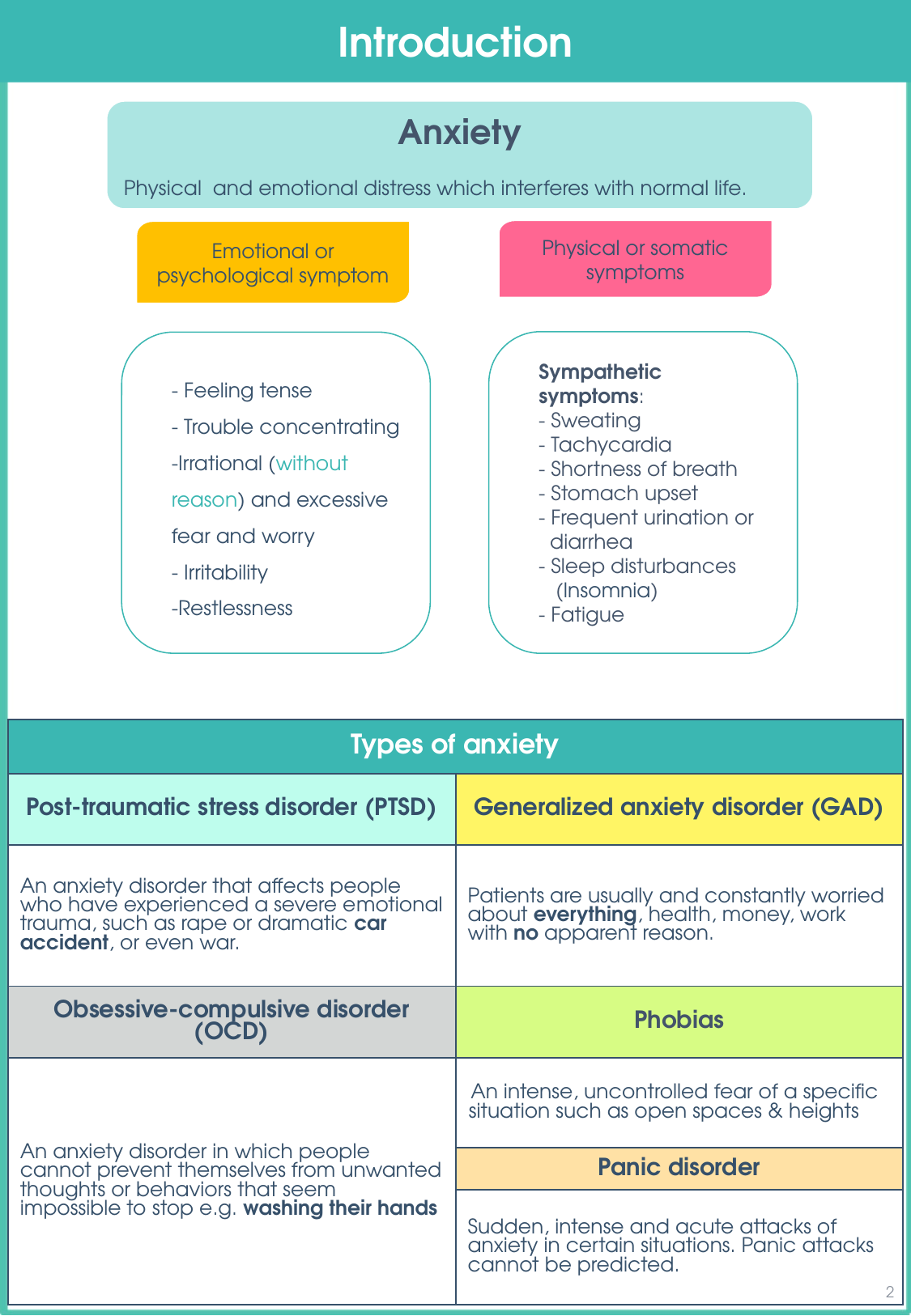

Introduction
Anxiety

Physical  and emotional distress which interferes with normal life.
Physical or somatic symptoms
Emotional or psychological symptom
Sympathetic symptoms:
    - Sweating
    - Tachycardia
    - Shortness of breath
    - Stomach upset
    - Frequent urination or
      diarrhea
    - Sleep disturbances
       (Insomnia)
    - Fatigue
- Feeling tense
- Trouble concentrating
-Irrational (without reason) and excessive fear and worry
- Irritability
-Restlessness
| Types of anxiety |  |
| --- | --- |
| Post-traumatic stress disorder (PTSD) | Generalized anxiety disorder (GAD) |
| An anxiety disorder that affects people who have experienced a severe emotional trauma, such as rape or dramatic car accident, or even war. | Patients are usually and constantly worried about everything, health, money, work with no apparent reason. |
| Obsessive-compulsive disorder (OCD) | Phobias |
| An anxiety disorder in which people cannot prevent themselves from unwanted thoughts or behaviors that seem impossible to stop e.g. washing their hands | An intense, uncontrolled fear of a specific situation such as open spaces & heights |
|  | Panic disorder |
|  | Sudden, intense and acute attacks of anxiety in certain situations. Panic attacks cannot be predicted. |
2